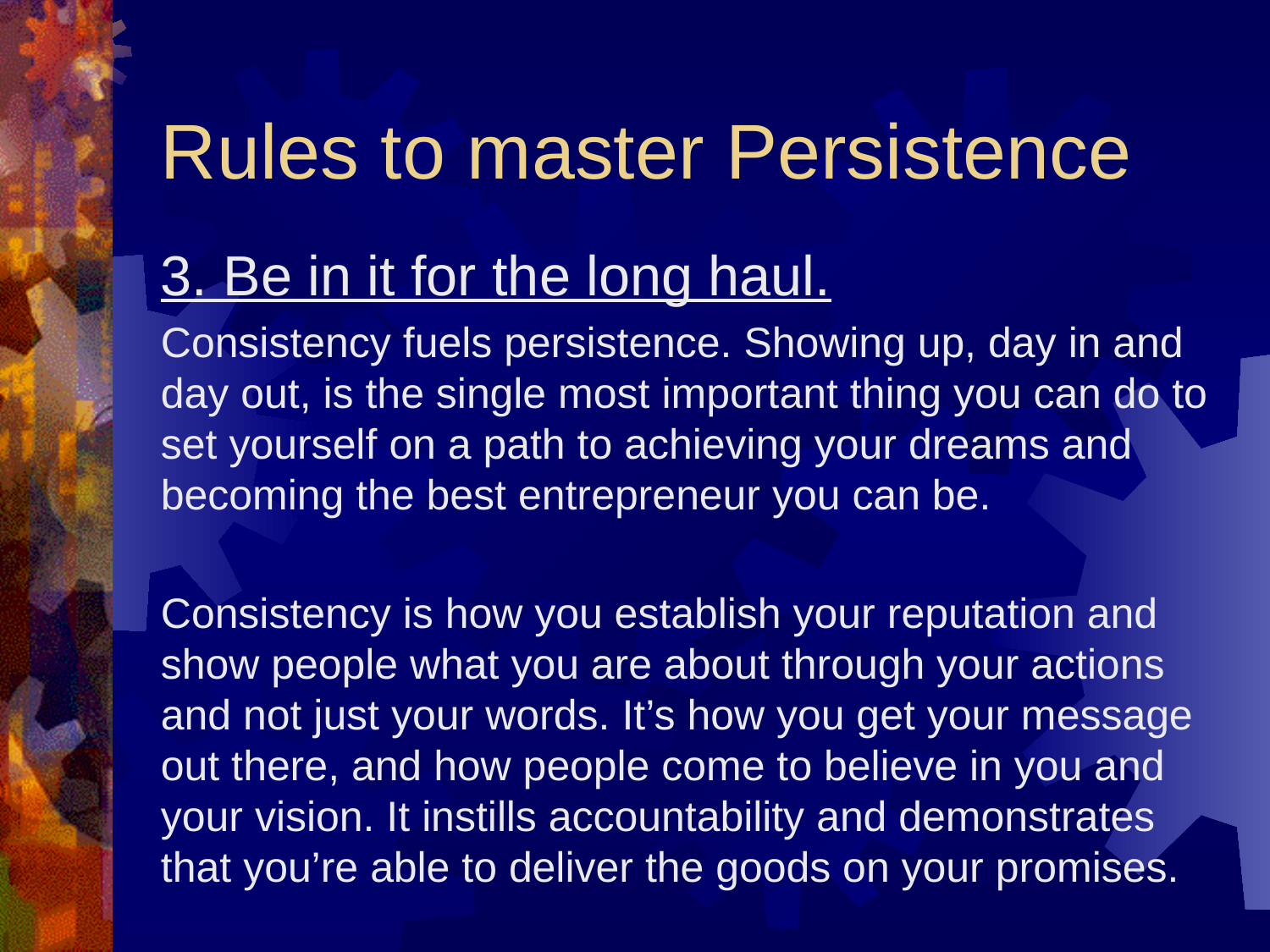

# Rules to master Persistence
3. Be in it for the long haul.
Consistency fuels persistence. Showing up, day in and day out, is the single most important thing you can do to set yourself on a path to achieving your dreams and becoming the best entrepreneur you can be.

Consistency is how you establish your reputation and show people what you are about through your actions and not just your words. It’s how you get your message out there, and how people come to believe in you and your vision. It instills accountability and demonstrates that you’re able to deliver the goods on your promises.